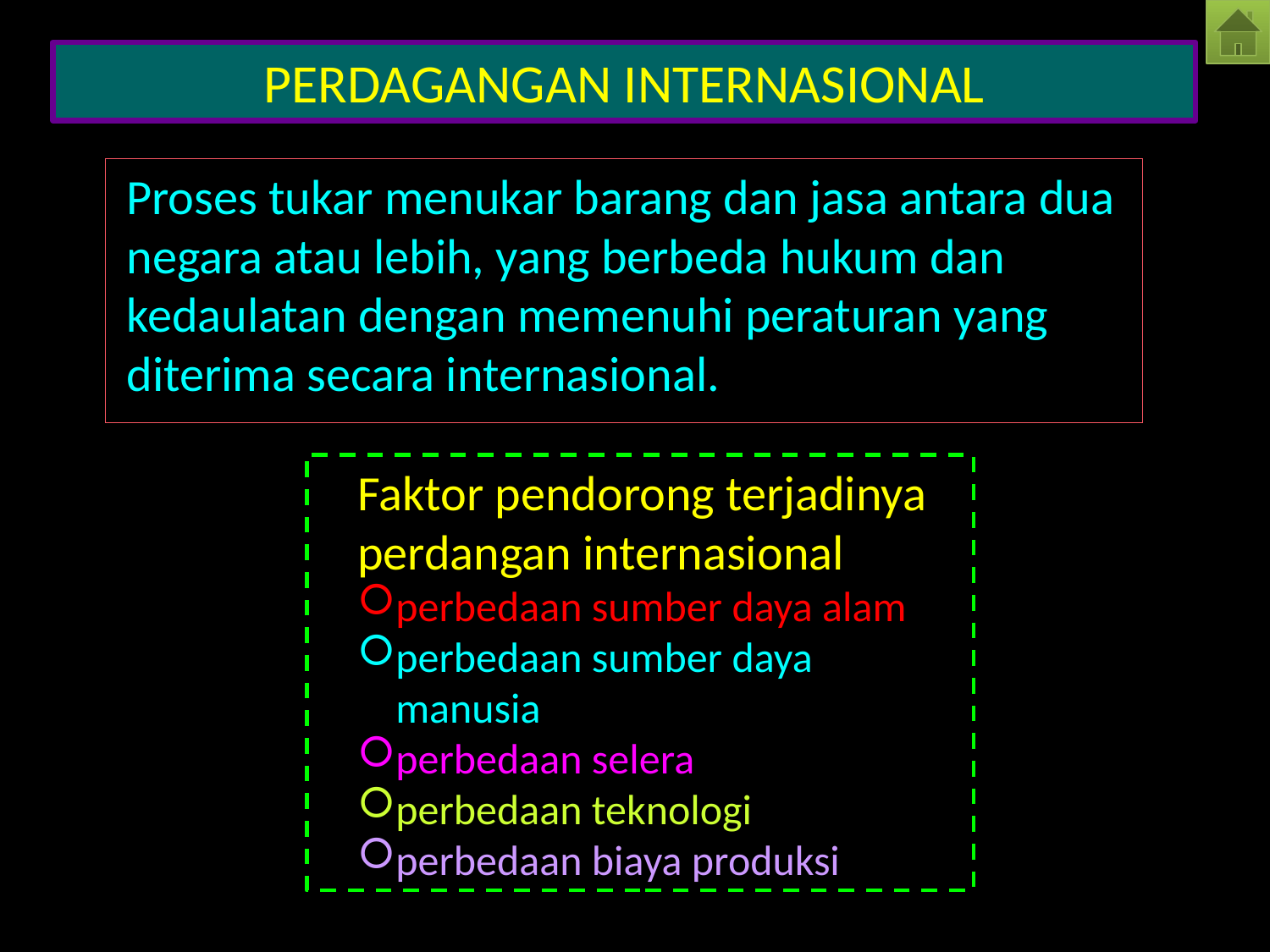

# PERDAGANGAN INTERNASIONAL
PERDAGANGAN INTERNASIONAL
	Proses tukar menukar barang dan jasa antara dua negara atau lebih, yang berbeda hukum dan kedaulatan dengan memenuhi peraturan yang diterima secara internasional.

	Faktor pendorong terjadinya perdangan internasional
perbedaan sumber daya alam
perbedaan sumber daya manusia
perbedaan selera
perbedaan teknologi
perbedaan biaya produksi